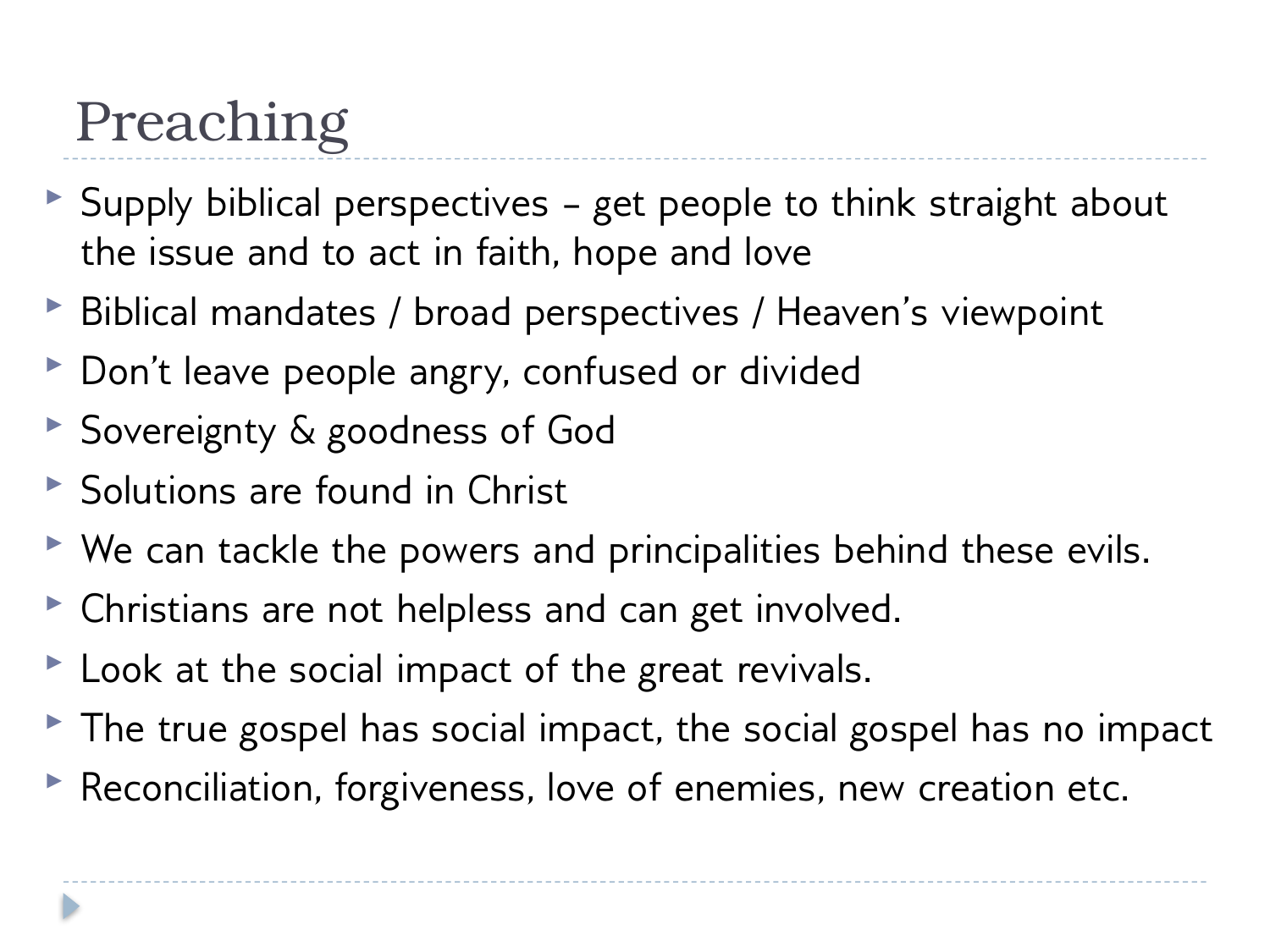

# Preaching
Supply biblical perspectives – get people to think straight about the issue and to act in faith, hope and love
Biblical mandates / broad perspectives / Heaven’s viewpoint
Don’t leave people angry, confused or divided
Sovereignty & goodness of God
Solutions are found in Christ
We can tackle the powers and principalities behind these evils.
Christians are not helpless and can get involved.
Look at the social impact of the great revivals.
The true gospel has social impact, the social gospel has no impact
Reconciliation, forgiveness, love of enemies, new creation etc.